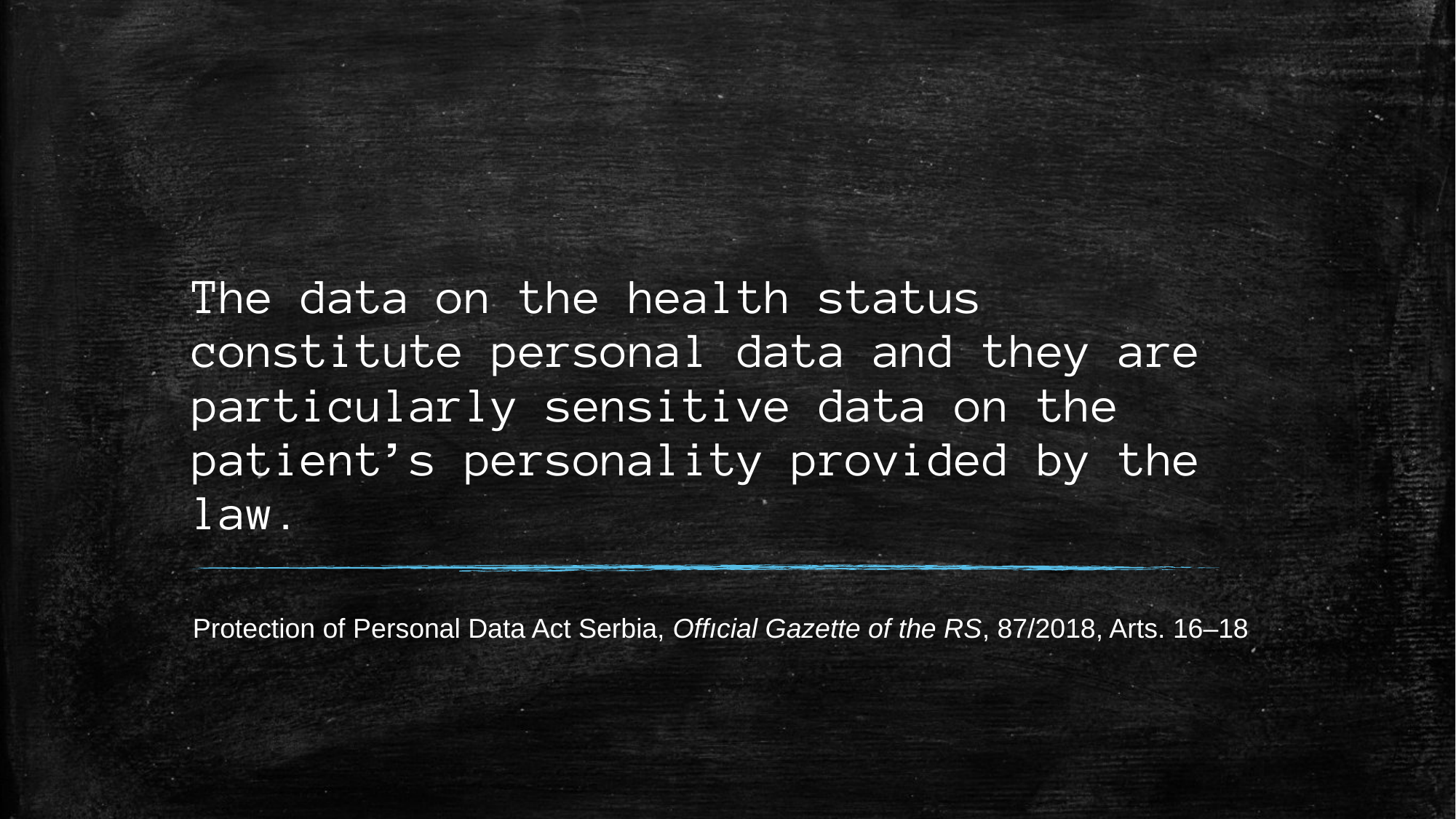

# The data on the health status constitute personal data and they are particularly sensitive data on the patient’s personality provided by the law.
Protection of Personal Data Act Serbia, Offıcial Gazette of the RS, 87/2018, Arts. 16–18